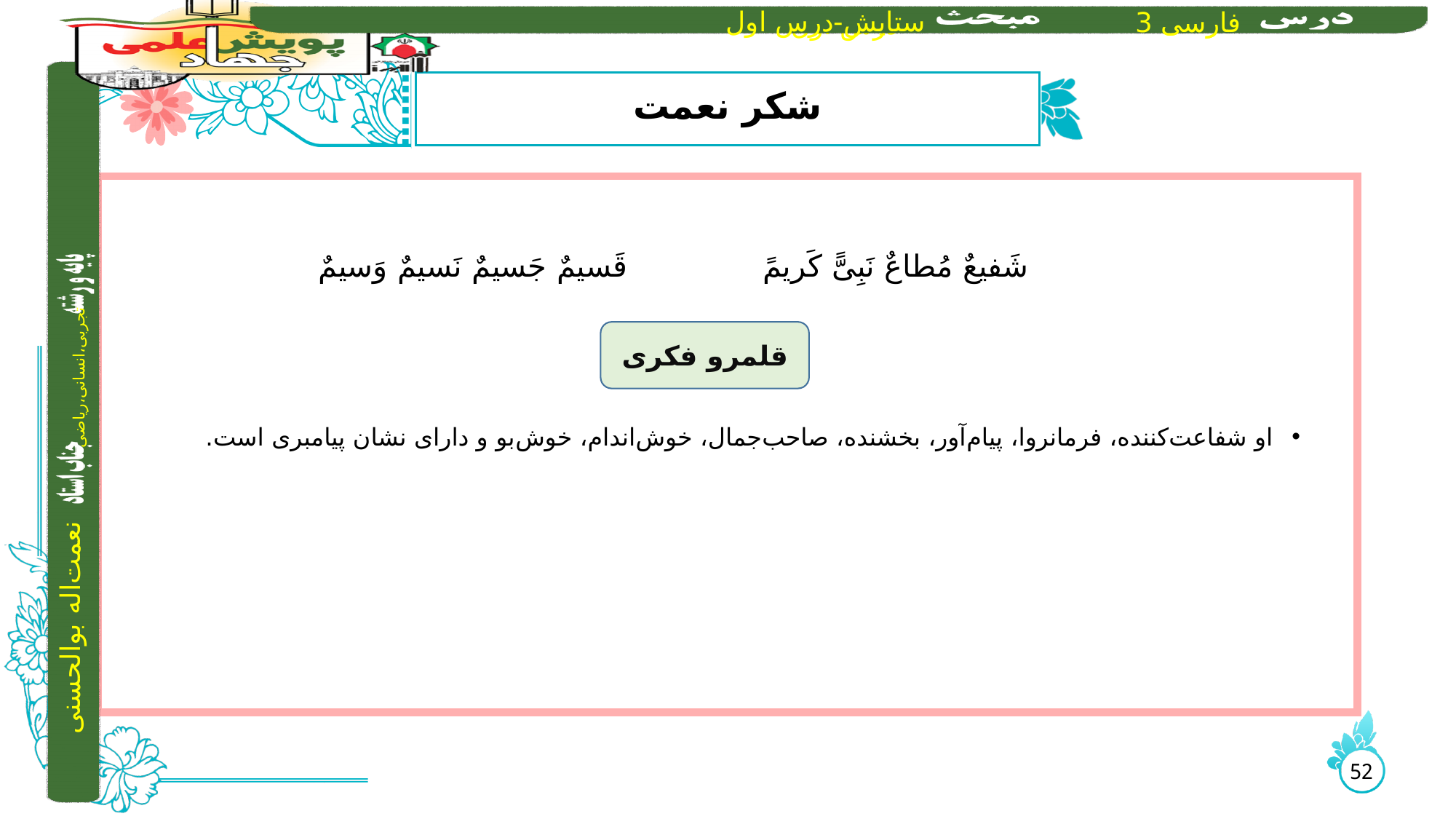

# شکر نعمت
شَفیعٌ مُطاعٌ نَبِیًّ کَریمً              قَسیمٌ جَسیمٌ نَسیمٌ وَسیمٌ

او شفاعت‌کننده، فرمانروا، پیام‌آور، بخشنده، صاحب‌جمال، خوش‌اندام، خوش‌بو و دارای نشان پیامبری است.